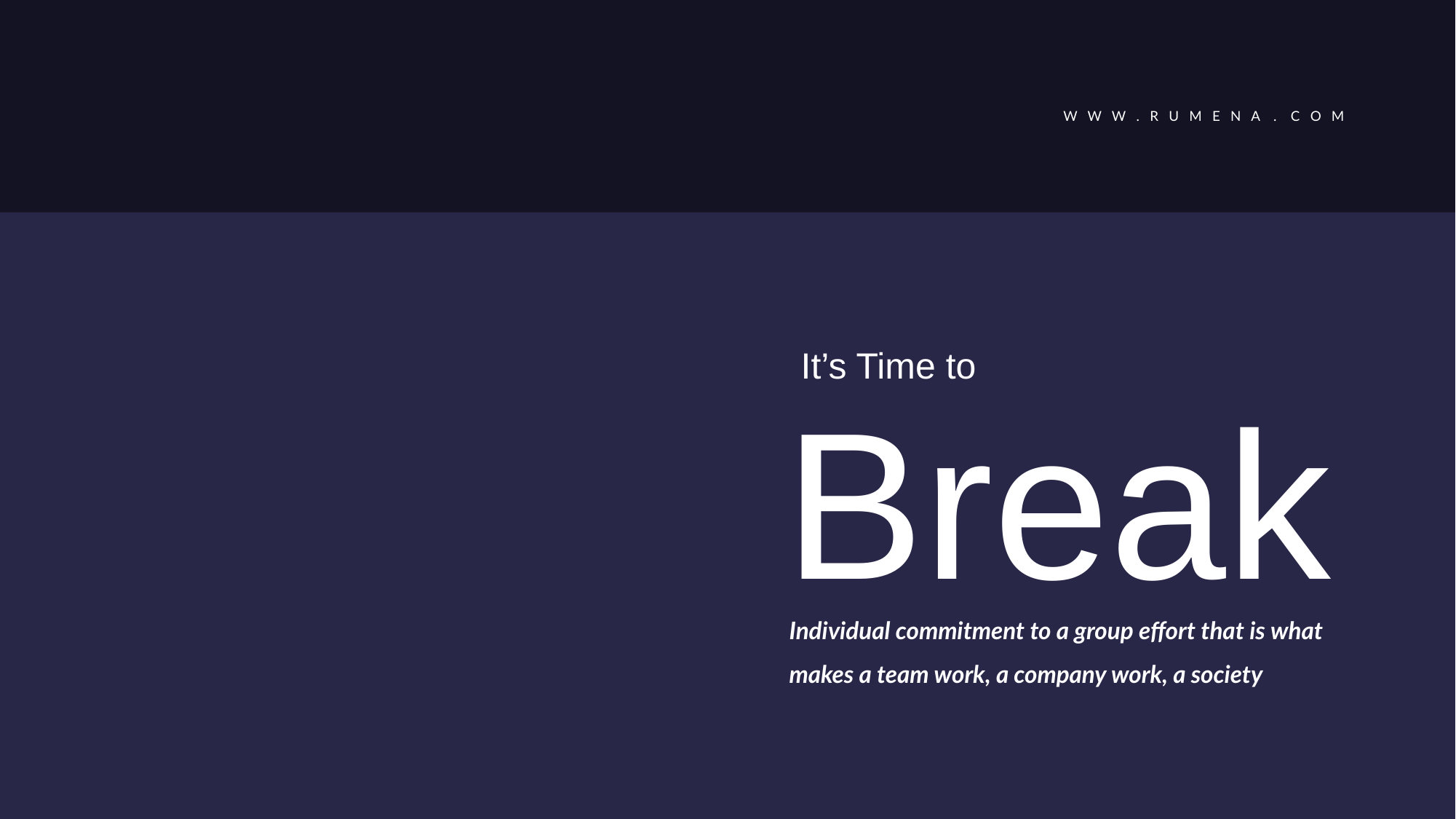

W   W   W   .   R   U   M   E   N   A    .    C   O   M

It’s Time to
Break
Individual commitment to a group effort that is what makes a team work, a company work, a society